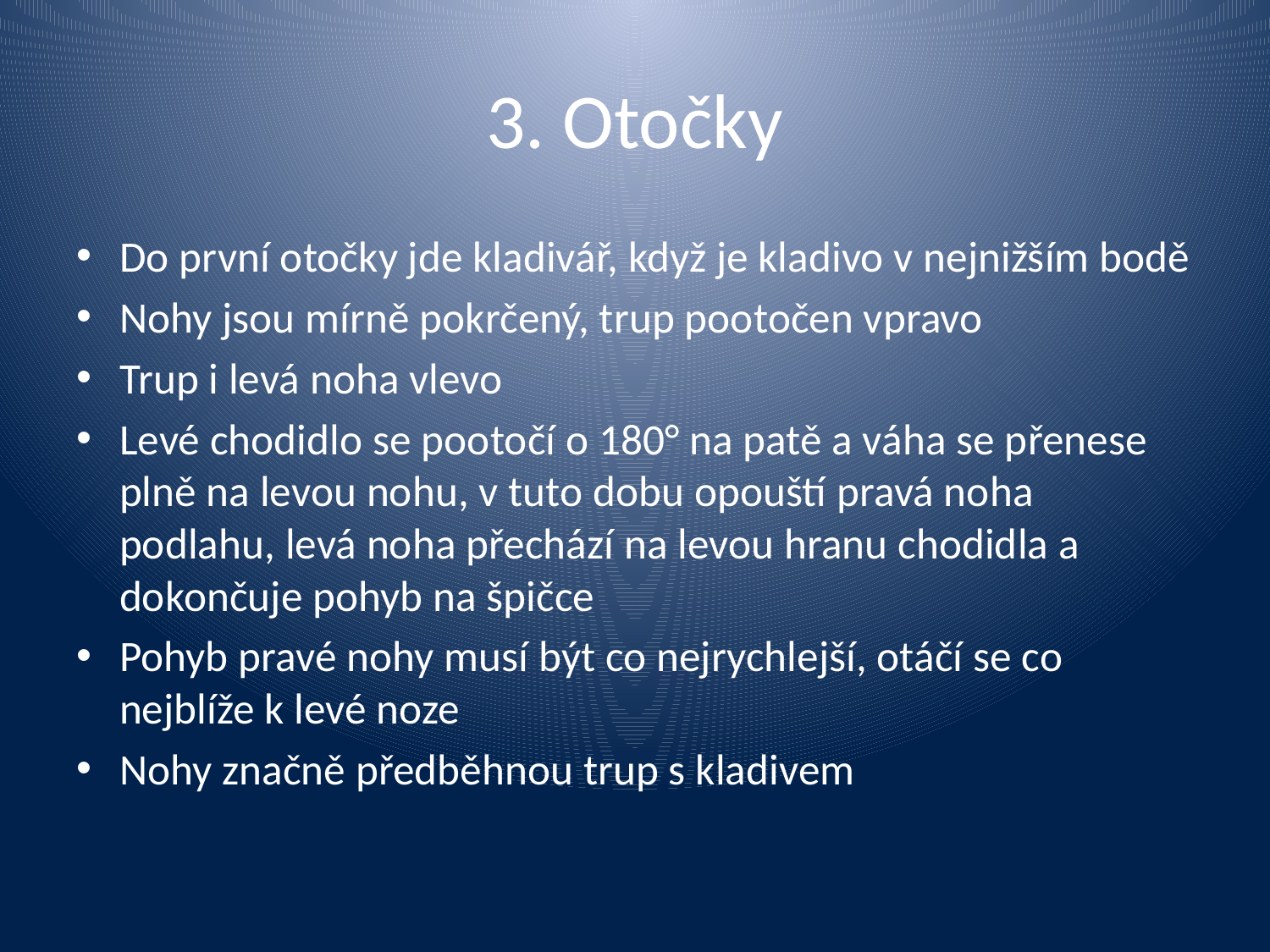

# 3. Otočky
Do první otočky jde kladivář, když je kladivo v nejnižším bodě
Nohy jsou mírně pokrčený, trup pootočen vpravo
Trup i levá noha vlevo
Levé chodidlo se pootočí o 180° na patě a váha se přenese plně na levou nohu, v tuto dobu opouští pravá noha podlahu, levá noha přechází na levou hranu chodidla a dokončuje pohyb na špičce
Pohyb pravé nohy musí být co nejrychlejší, otáčí se co nejblíže k levé noze
Nohy značně předběhnou trup s kladivem